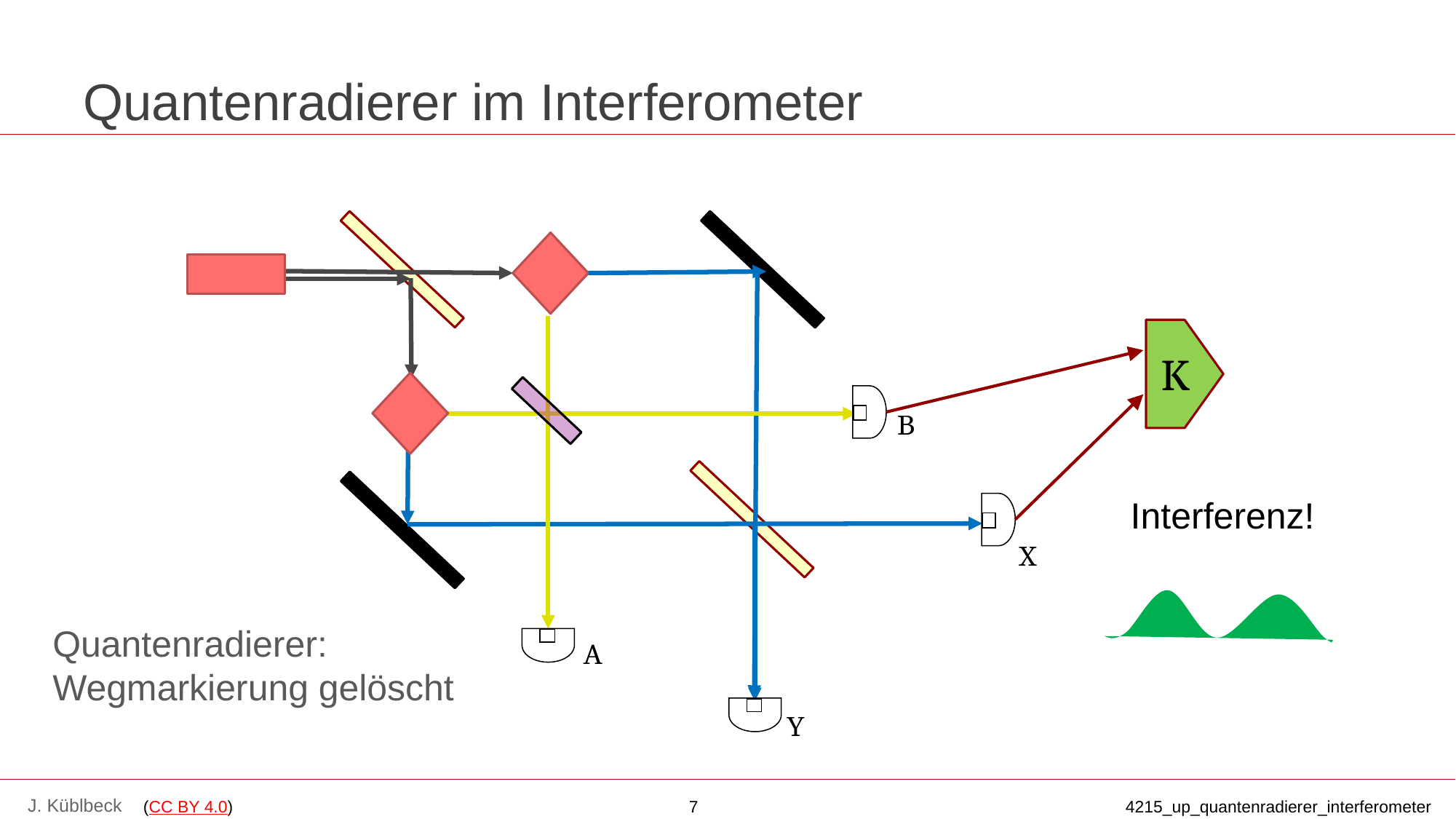

# Quantenradierer im Interferometer

Quantenradierer:
Wegmarkierung gelöscht

K

B

Interferenz!

X

A

Y